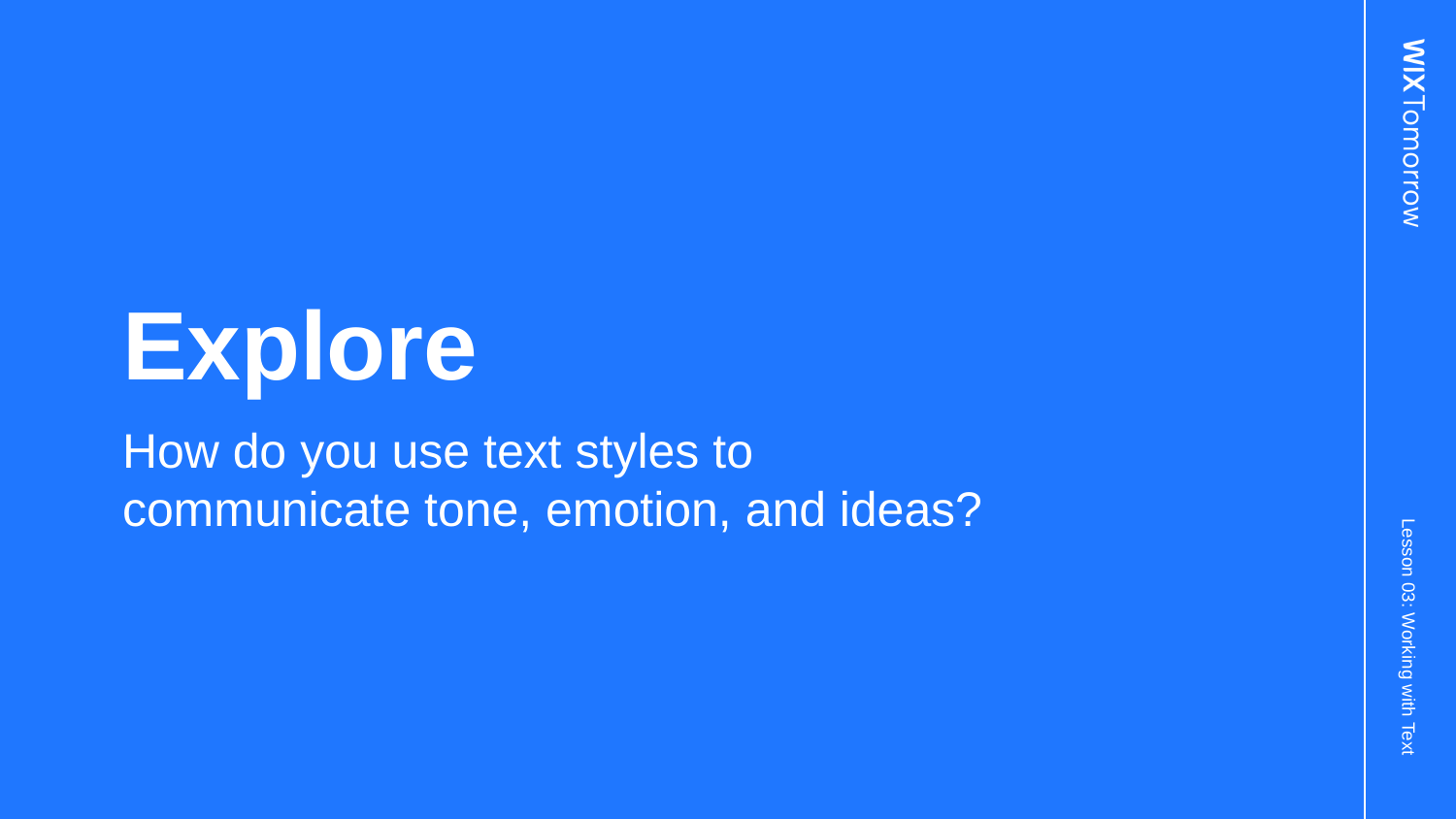

# Explore
How do you use text styles to communicate tone, emotion, and ideas?